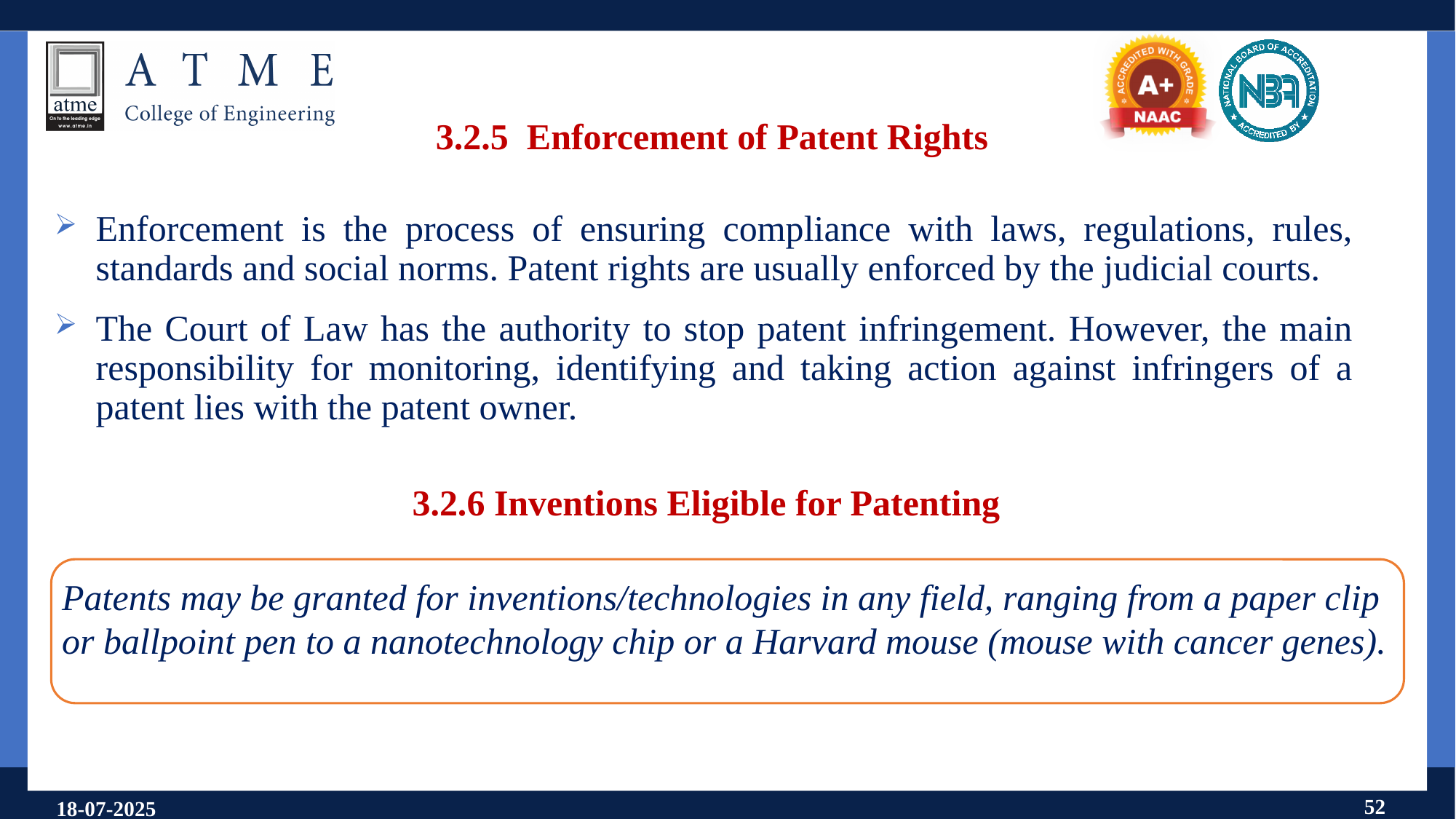

# 3.2.5  Enforcement of Patent Rights
Enforcement is the process of ensuring compliance with laws, regulations, rules, standards and social norms. Patent rights are usually enforced by the judicial courts.
The Court of Law has the authority to stop patent infringement. However, the main responsibility for monitoring, identifying and taking action against infringers of a patent lies with the patent owner.
3.2.6 Inventions Eligible for Patenting

Patents may be granted for inventions/technologies in any field, ranging from a paper clip or ballpoint pen to a nanotechnology chip or a Harvard mouse (mouse with cancer genes).
52
18-07-2025